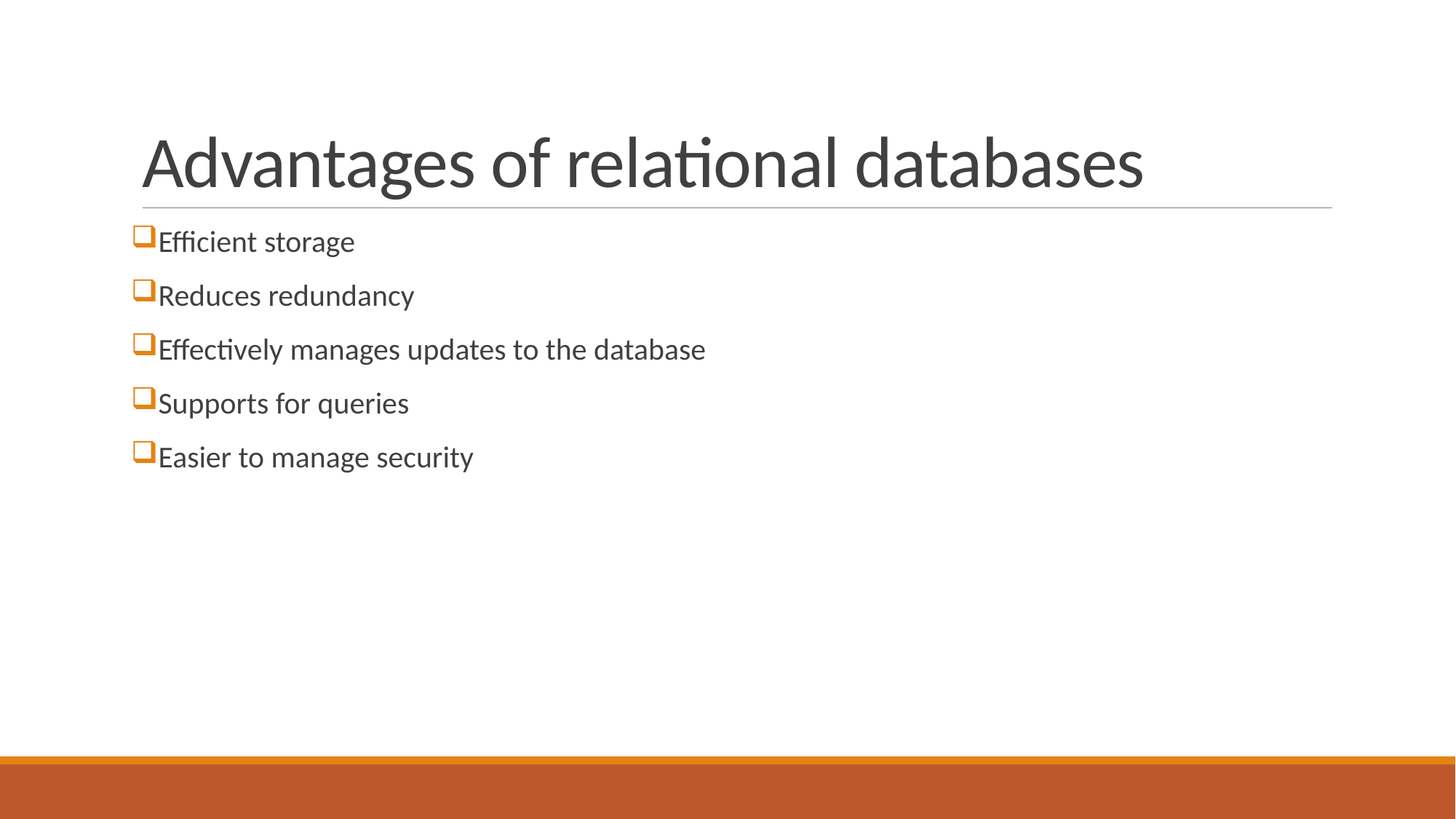

# Advantages of relational databases
Efficient storage
Reduces redundancy
Effectively manages updates to the database
Supports for queries
Easier to manage security